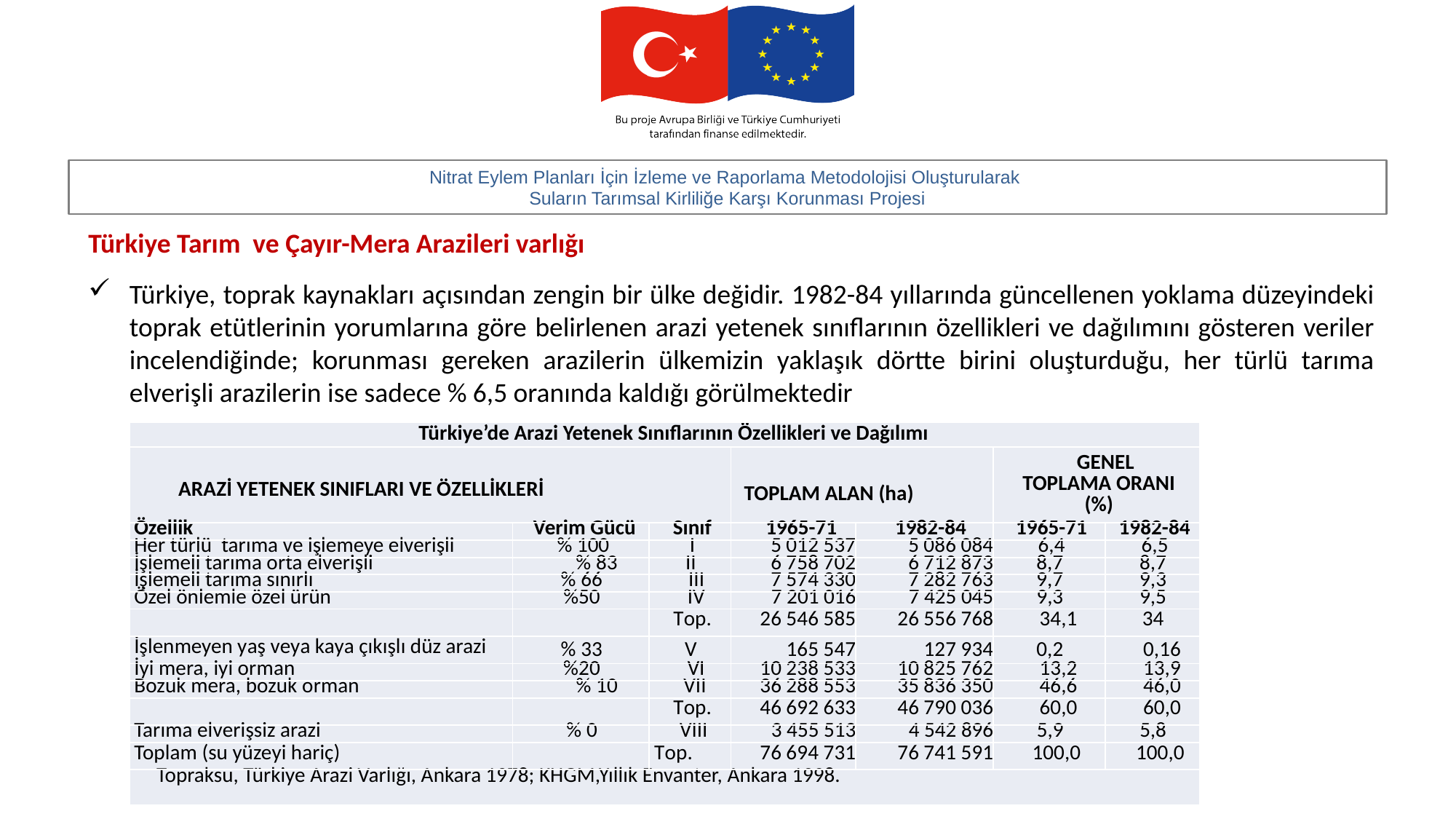

Türkiye Tarım  ve Çayır-Mera Arazileri varlığı

Türkiye, toprak kaynakları açısından zengin bir ülke değidir. 1982-84 yıllarında güncellenen yoklama düzeyindeki toprak etütlerinin yorumlarına göre belirlenen arazi yetenek sınıflarının özellikleri ve dağılımını gösteren veriler incelendiğinde; korunması gereken arazilerin ülkemizin yaklaşık dörtte birini oluşturduğu, her türlü tarıma elverişli arazilerin ise sadece % 6,5 oranında kaldığı görülmektedir

| Türkiye’de Arazi Yetenek Sınıflarının Özellikleri ve Dağılımı |  |  |  |  |  |  |
| --- | --- | --- | --- | --- | --- | --- |
| ARAZİ YETENEK SINIFLARI VE ÖZELLİKLERİ |  |  | TOPLAM ALAN (ha) |  | GENEL TOPLAMA ORANI (%) |  |
| Özellik | Verim Gücü | Sınıf | 1965-71 | 1982-84 | 1965-71 | 1982-84 |
| Her türlü tarıma ve işlemeye elverişli | % 100 | I | 5 012 537 | 5 086 084 | 6,4 | 6,5 |
| İşlemeli tarıma orta elverişli | % 83 | II | 6 758 702 | 6 712 873 | 8,7 | 8,7 |
| İşlemeli tarıma sınırlı | % 66 | III | 7 574 330 | 7 282 763 | 9,7 | 9,3 |
| Özel önlemle özel ürün | %50 | IV | 7 201 016 | 7 425 045 | 9,3 | 9,5 |
|  |  | Top. | 26 546 585 | 26 556 768 | 34,1 | 34 |
| İşlenmeyen yaş veya kaya çıkışlı düz arazi | % 33 | V | 165 547 | 127 934 | 0,2 | 0,16 |
| İyi mera, iyi orman | %20 | VI | 10 238 533 | 10 825 762 | 13,2 | 13,9 |
| Bozuk mera, bozuk orman | % 10 | VII | 36 288 553 | 35 836 350 | 46,6 | 46,0 |
|  |  | Top. | 46 692 633 | 46 790 036 | 60,0 | 60,0 |
| Tarıma elverişsiz arazi | % 0 | VIII | 3 455 513 | 4 542 896 | 5,9 | 5,8 |
| Toplam (su yüzeyi hariç) |  | Top. | 76 694 731 | 76 741 591 | 100,0 | 100,0 |
| Topraksu, Türkiye Arazi Varlığı, Ankara 1978; KHGM,Yıllık Envanter, Ankara 1998. |  |  |  |  |  |  |